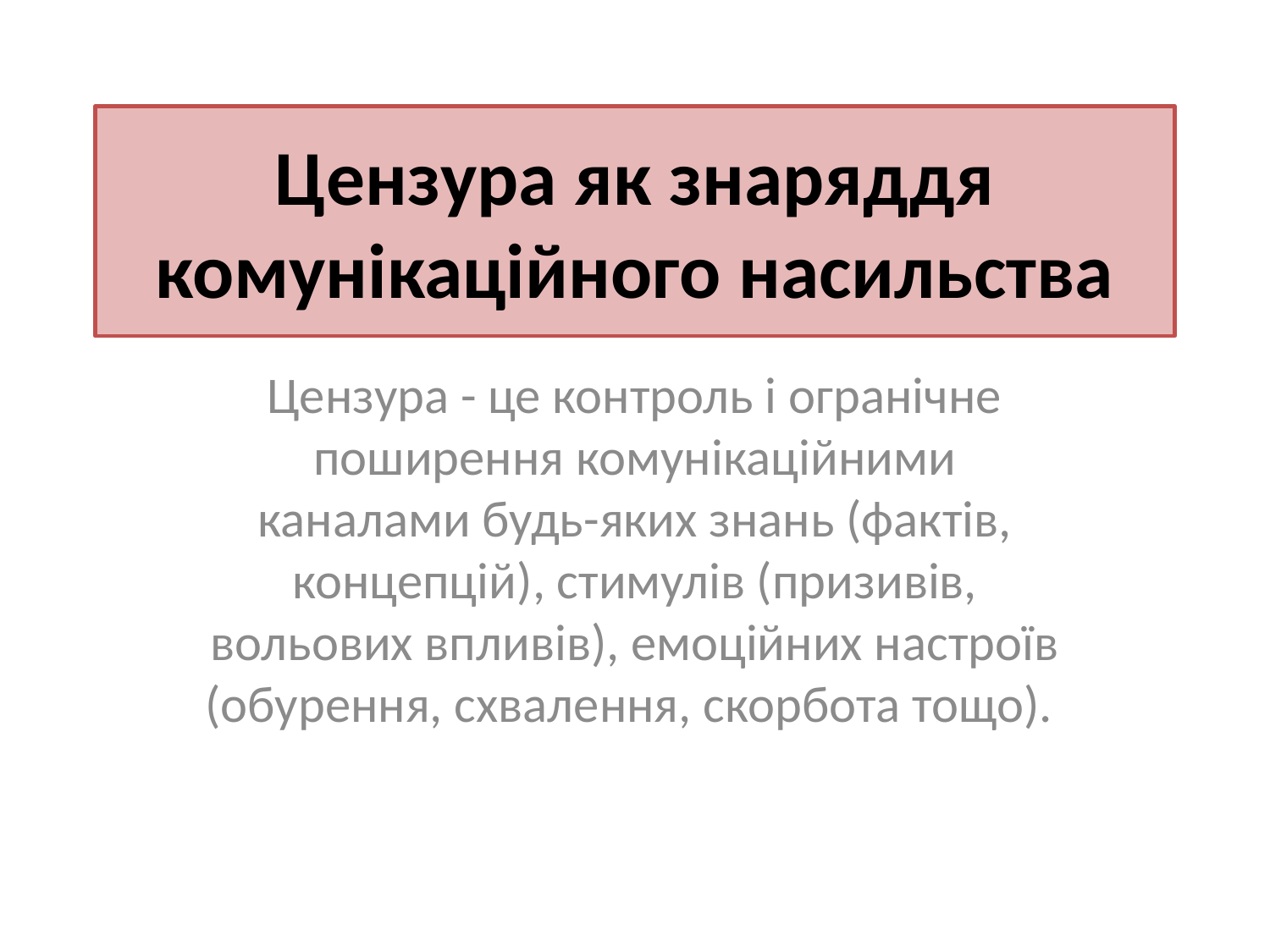

# Цензура як знаряддя комунікаційного насильства
Цензура - це контроль і огранічне поширення комунікаційними каналами будь-яких знань (фактів, концепцій), стимулів (призивів, вольових впливів), емоційних настроїв (обурення, схвалення, скорбота тощо).